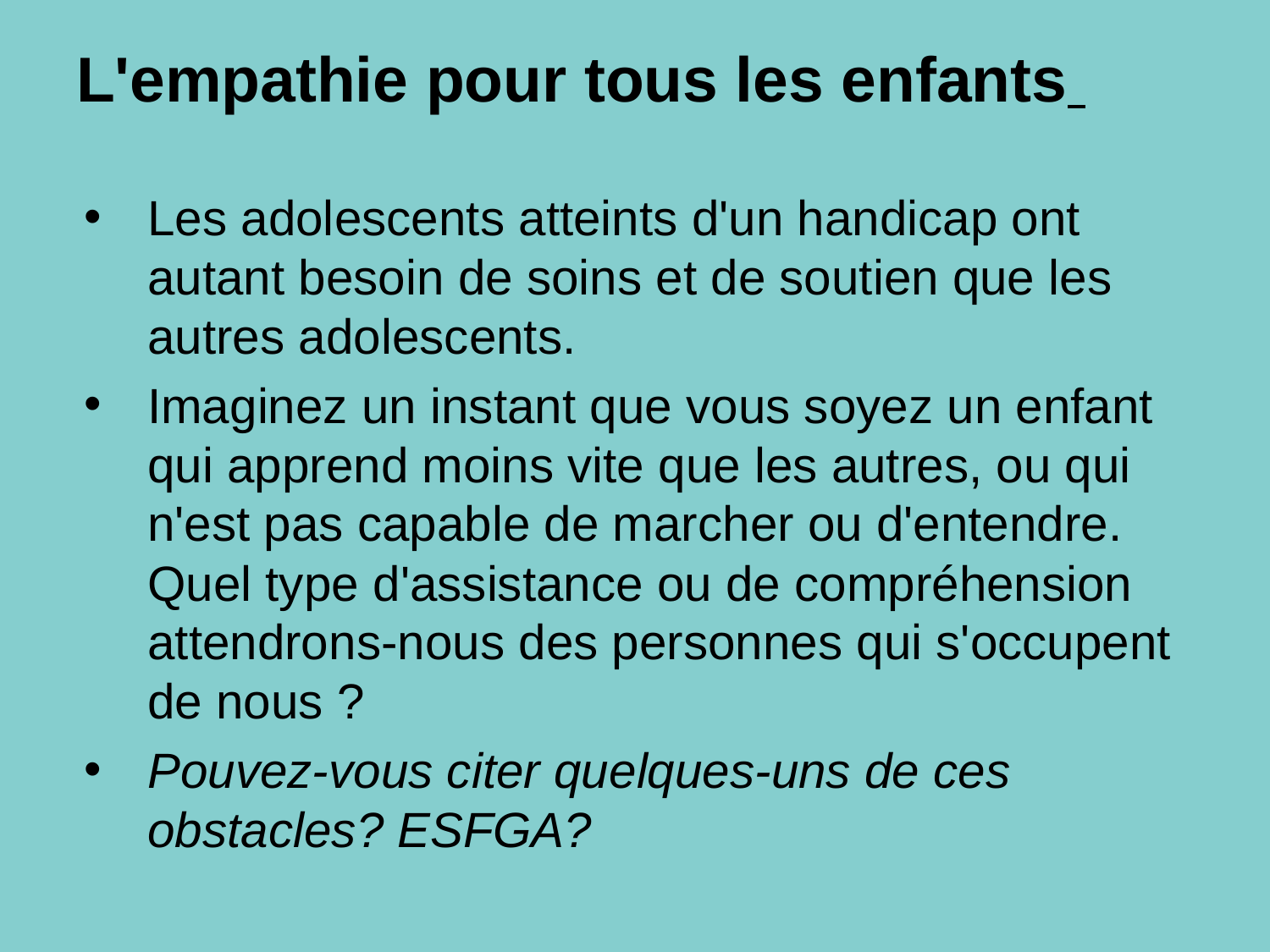

# L'empathie pour tous les enfants
Les adolescents atteints d'un handicap ont autant besoin de soins et de soutien que les autres adolescents.
Imaginez un instant que vous soyez un enfant qui apprend moins vite que les autres, ou qui n'est pas capable de marcher ou d'entendre. Quel type d'assistance ou de compréhension attendrons-nous des personnes qui s'occupent de nous ?
Pouvez-vous citer quelques-uns de ces obstacles? ESFGA?